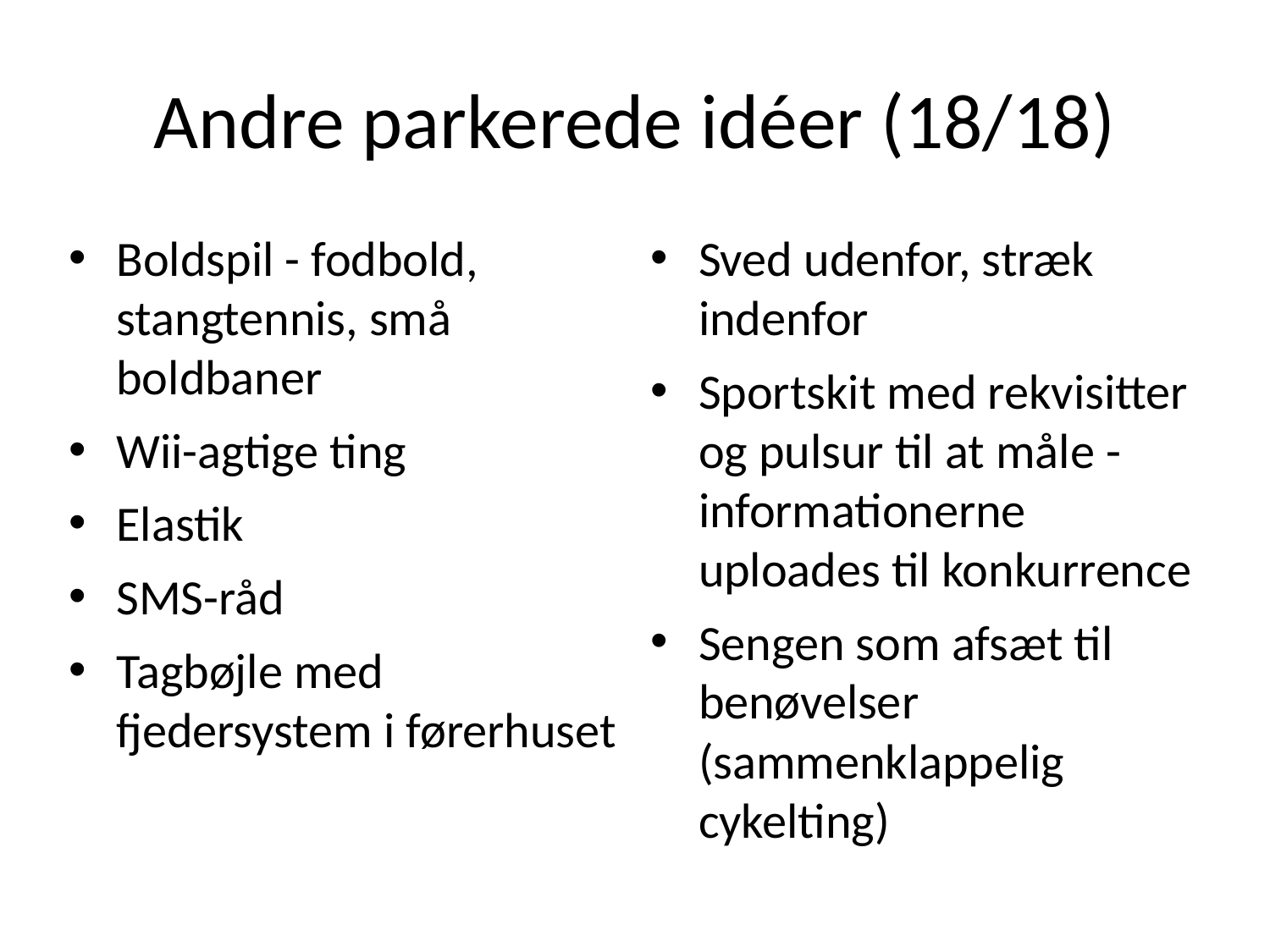

# Andre parkerede idéer (18/18)
Boldspil - fodbold, stangtennis, små boldbaner
Wii-agtige ting
Elastik
SMS-råd
Tagbøjle med fjedersystem i førerhuset
Sved udenfor, stræk indenfor
Sportskit med rekvisitter og pulsur til at måle - informationerne uploades til konkurrence
Sengen som afsæt til benøvelser (sammenklappelig cykelting)